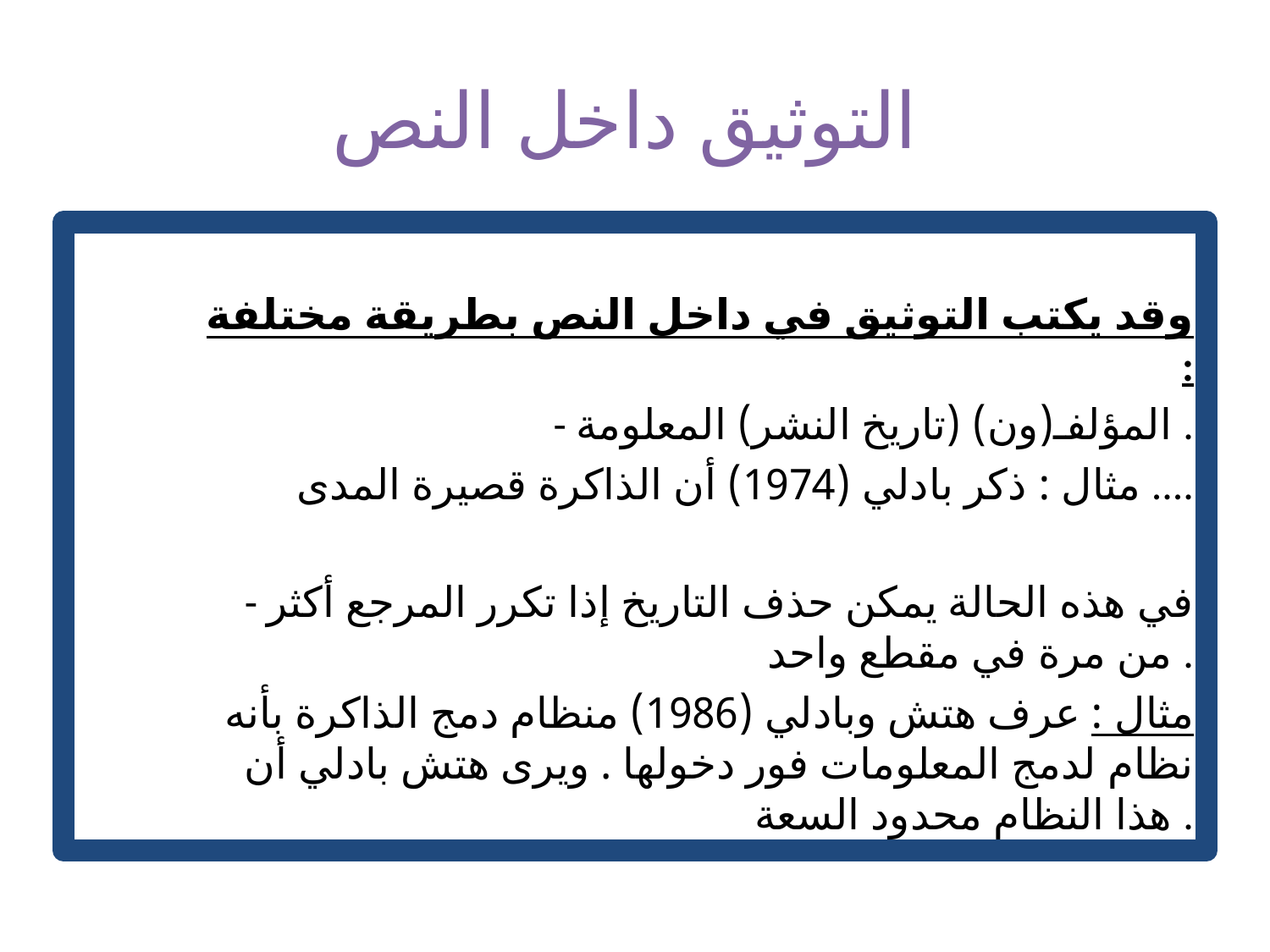

# التوثيق داخل النص

وقد يكتب التوثيق في داخل النص بطريقة مختلفة :
- المؤلفـ(ون) (تاريخ النشر) المعلومة .
مثال : ذكر بادلي (1974) أن الذاكرة قصيرة المدى ....

- في هذه الحالة يمكن حذف التاريخ إذا تكرر المرجع أكثر من مرة في مقطع واحد .
مثال : عرف هتش وبادلي (1986) منظام دمج الذاكرة بأنه نظام لدمج المعلومات فور دخولها . ويرى هتش بادلي أن هذا النظام محدود السعة .